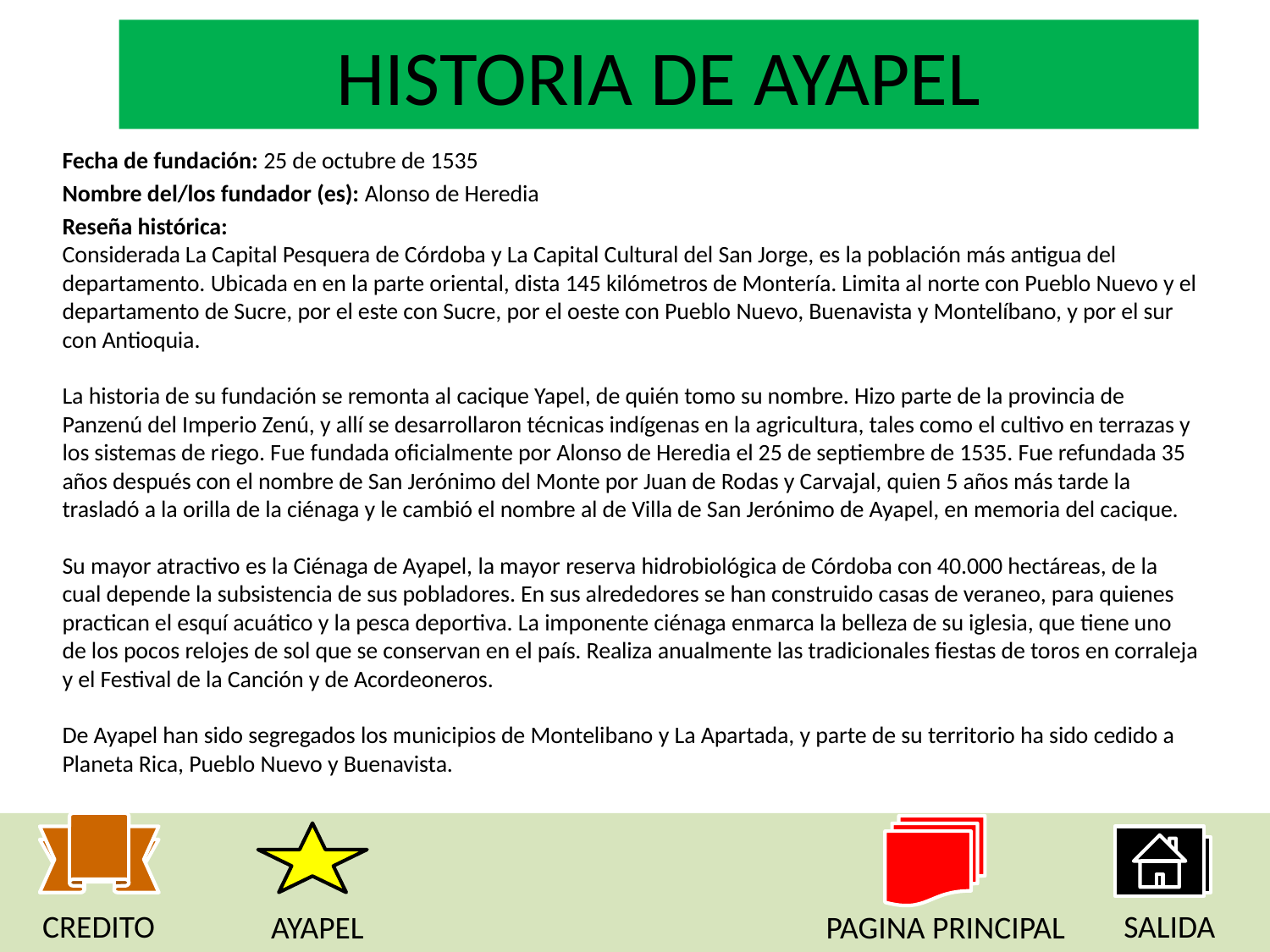

# HISTORIA DE AYAPEL
Fecha de fundación: 25 de octubre de 1535
Nombre del/los fundador (es): Alonso de Heredia
Reseña histórica:
Considerada La Capital Pesquera de Córdoba y La Capital Cultural del San Jorge, es la población más antigua del departamento. Ubicada en en la parte oriental, dista 145 kilómetros de Montería. Limita al norte con Pueblo Nuevo y el departamento de Sucre, por el este con Sucre, por el oeste con Pueblo Nuevo, Buenavista y Montelíbano, y por el sur con Antioquia.
La historia de su fundación se remonta al cacique Yapel, de quién tomo su nombre. Hizo parte de la provincia de Panzenú del Imperio Zenú, y allí se desarrollaron técnicas indígenas en la agricultura, tales como el cultivo en terrazas y los sistemas de riego. Fue fundada oficialmente por Alonso de Heredia el 25 de septiembre de 1535. Fue refundada 35 años después con el nombre de San Jerónimo del Monte por Juan de Rodas y Carvajal, quien 5 años más tarde la trasladó a la orilla de la ciénaga y le cambió el nombre al de Villa de San Jerónimo de Ayapel, en memoria del cacique.
Su mayor atractivo es la Ciénaga de Ayapel, la mayor reserva hidrobiológica de Córdoba con 40.000 hectáreas, de la cual depende la subsistencia de sus pobladores. En sus alrededores se han construido casas de veraneo, para quienes practican el esquí acuático y la pesca deportiva. La imponente ciénaga enmarca la belleza de su iglesia, que tiene uno de los pocos relojes de sol que se conservan en el país. Realiza anualmente las tradicionales fiestas de toros en corraleja y el Festival de la Canción y de Acordeoneros.
De Ayapel han sido segregados los municipios de Montelibano y La Apartada, y parte de su territorio ha sido cedido a Planeta Rica, Pueblo Nuevo y Buenavista.

CREDITO
SALIDA
AYAPEL
PAGINA PRINCIPAL